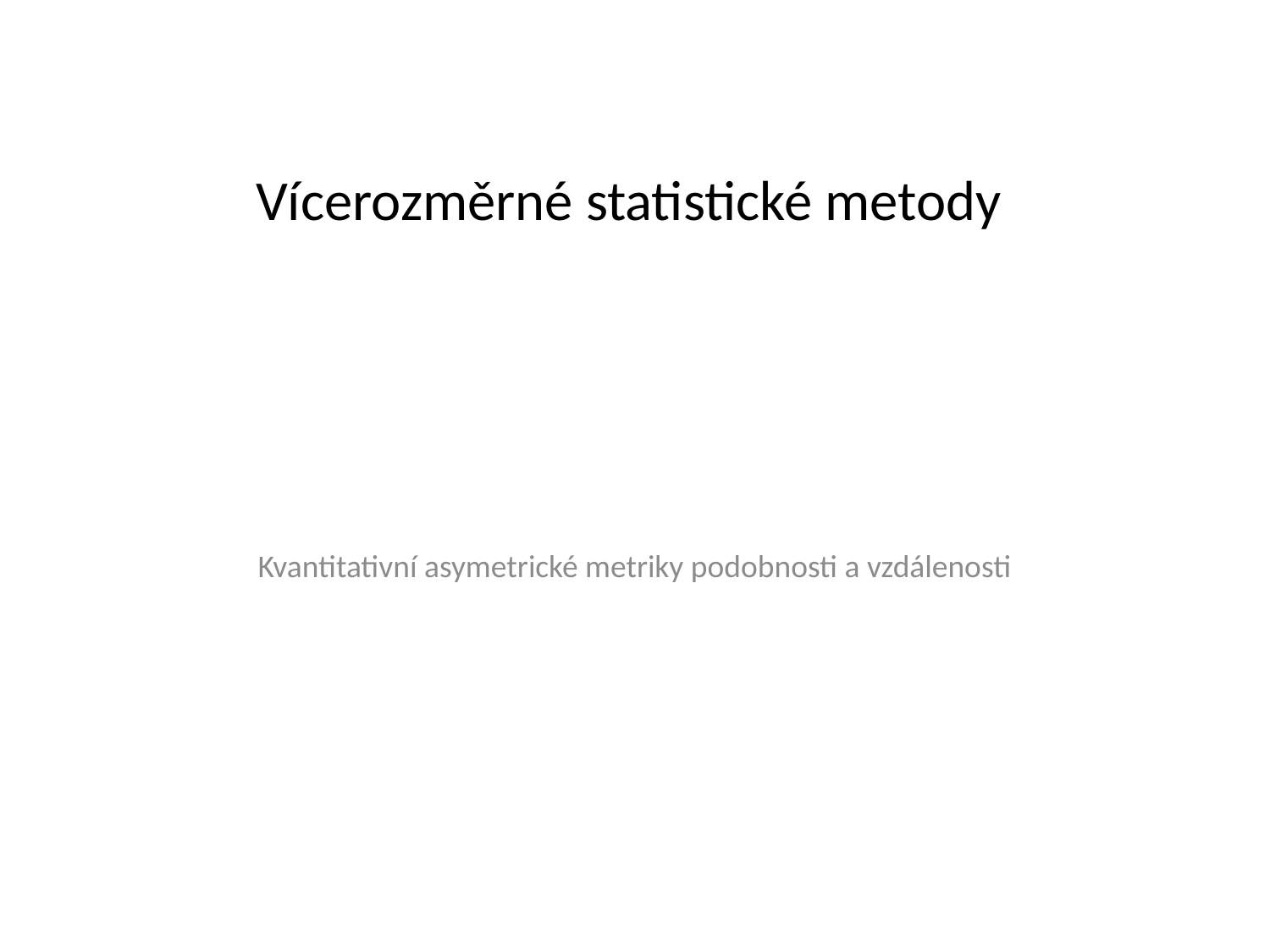

# Vícerozměrné statistické metody
Kvantitativní asymetrické metriky podobnosti a vzdálenosti